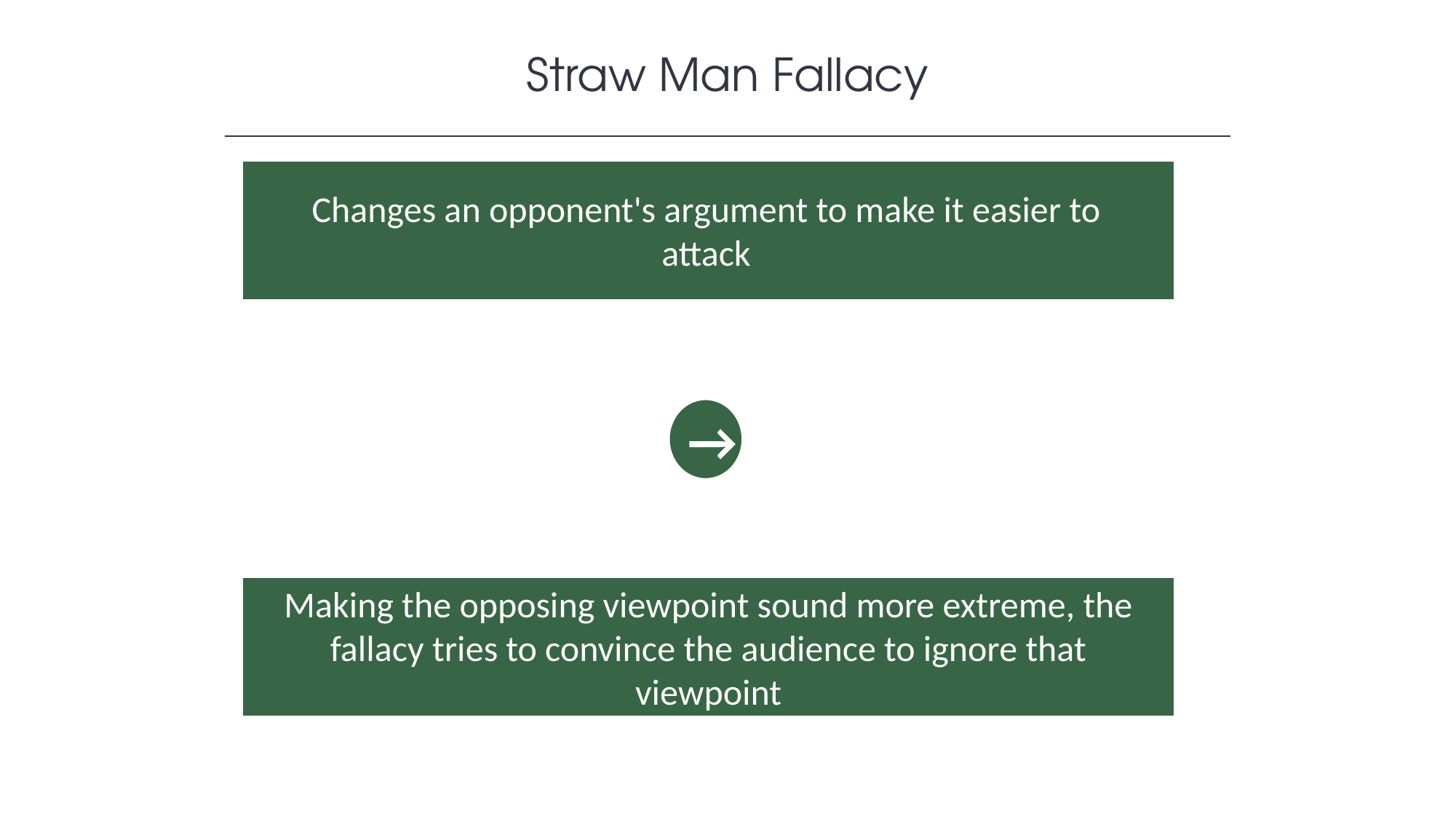

Straw Man Fallacy
HAWKES LEARNING

Changes an opponent's argument to make it easier to attack

Research study could conclude that eating large amounts of sugar can lead to childhood obesity.

Food industry may then claim that the researchers want to make all sugar consumption illegal.
→
Making the opposing viewpoint sound more extreme, the fallacy tries to convince the audience to ignore that viewpoint